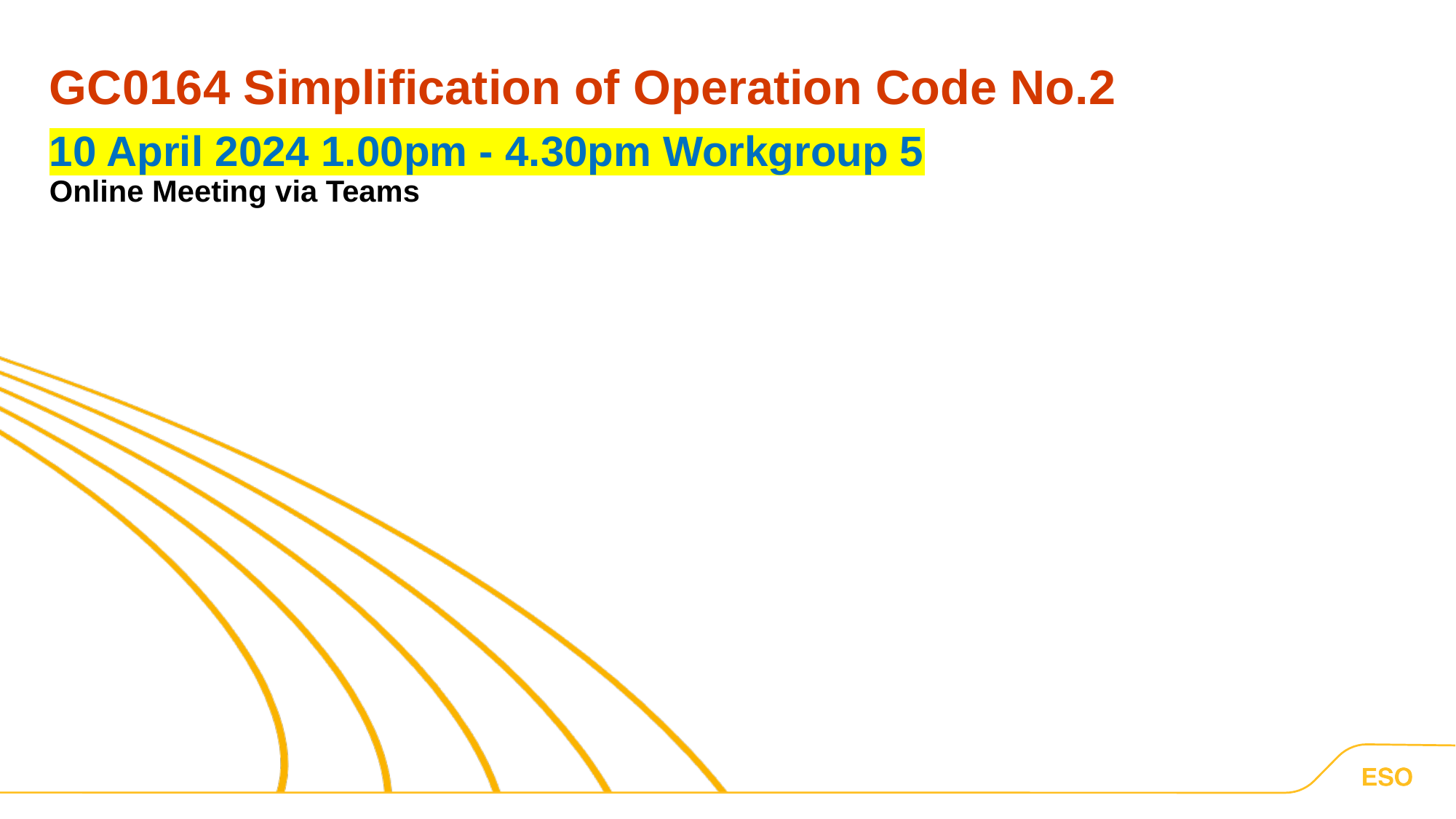

GC0164 Simplification of Operation Code No.2
# 10 April 2024 1.00pm - 4.30pm Workgroup 5
Online Meeting via Teams